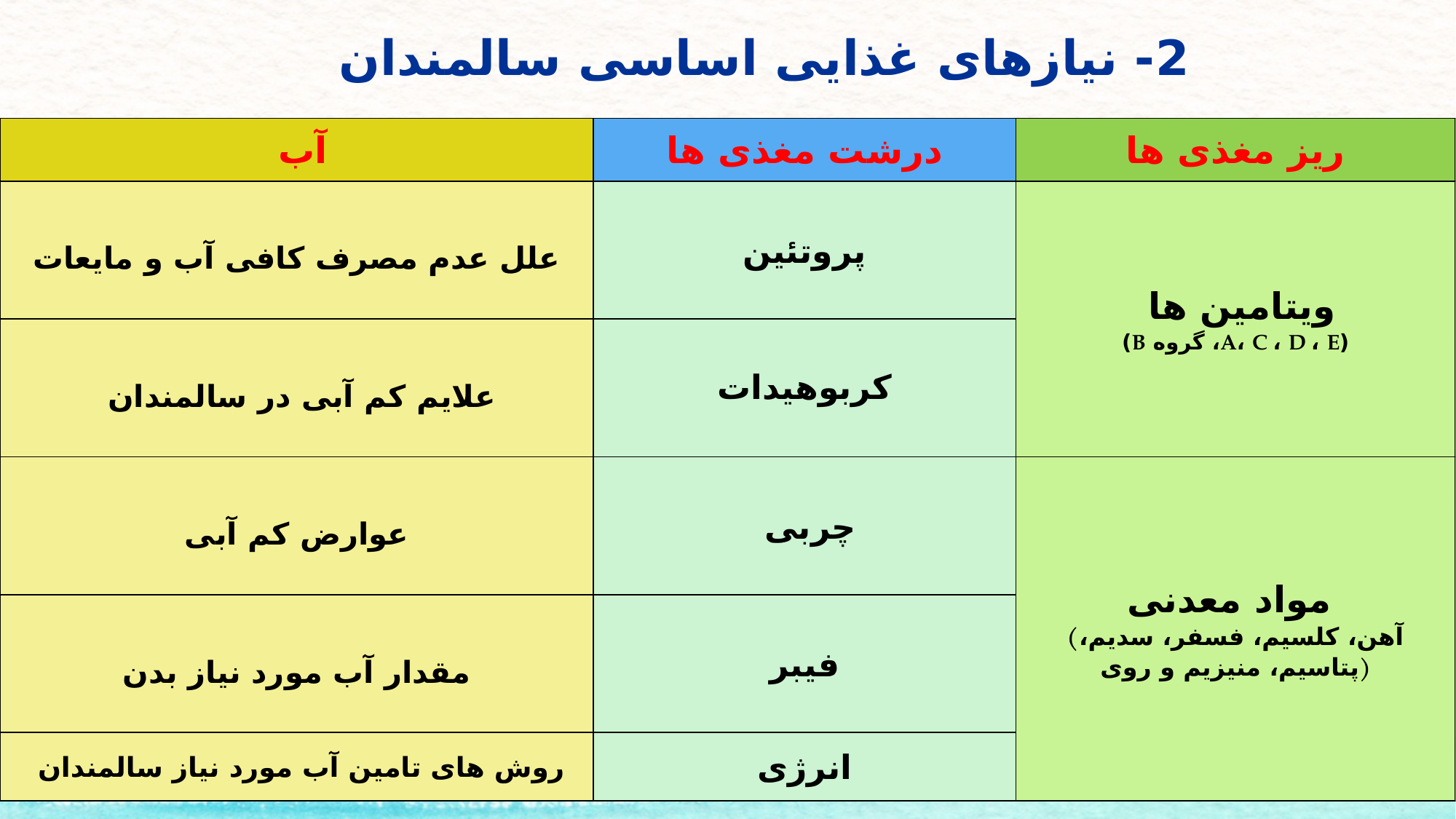

# 2- نیازهای غذایی اساسی سالمندان

| آب | درشت مغذی ها | ریز مغذی ها |
| --- | --- | --- |
| علل عدم مصرف کافی آب و مایعات | پروتئین | ویتامین ها (A، C ، D ، E، گروه B) |
| علایم کم آبی در سالمندان | کربوهیدات |  |
| عوارض کم آبی | چربی | مواد معدنی (آهن، کلسیم، فسفر، سدیم، پتاسیم، منیزیم و روی) |
| مقدار آب مورد نیاز بدن | فیبر |  |
| روش های تامین آب مورد نیاز سالمندان | انرژی |  |